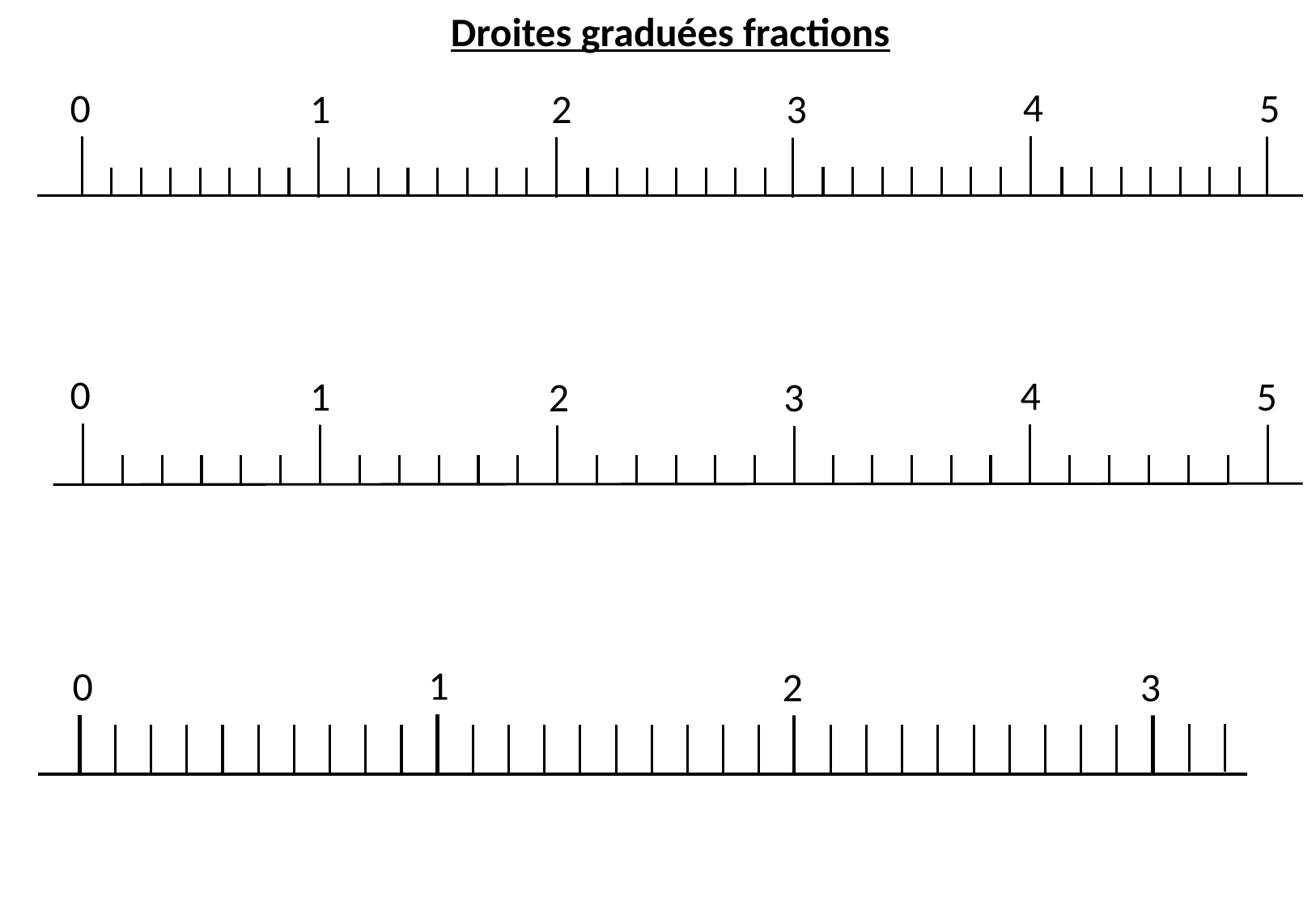

Droites graduées fractions
4
0
5
2
1
3
0
4
1
5
2
3
1
0
3
2